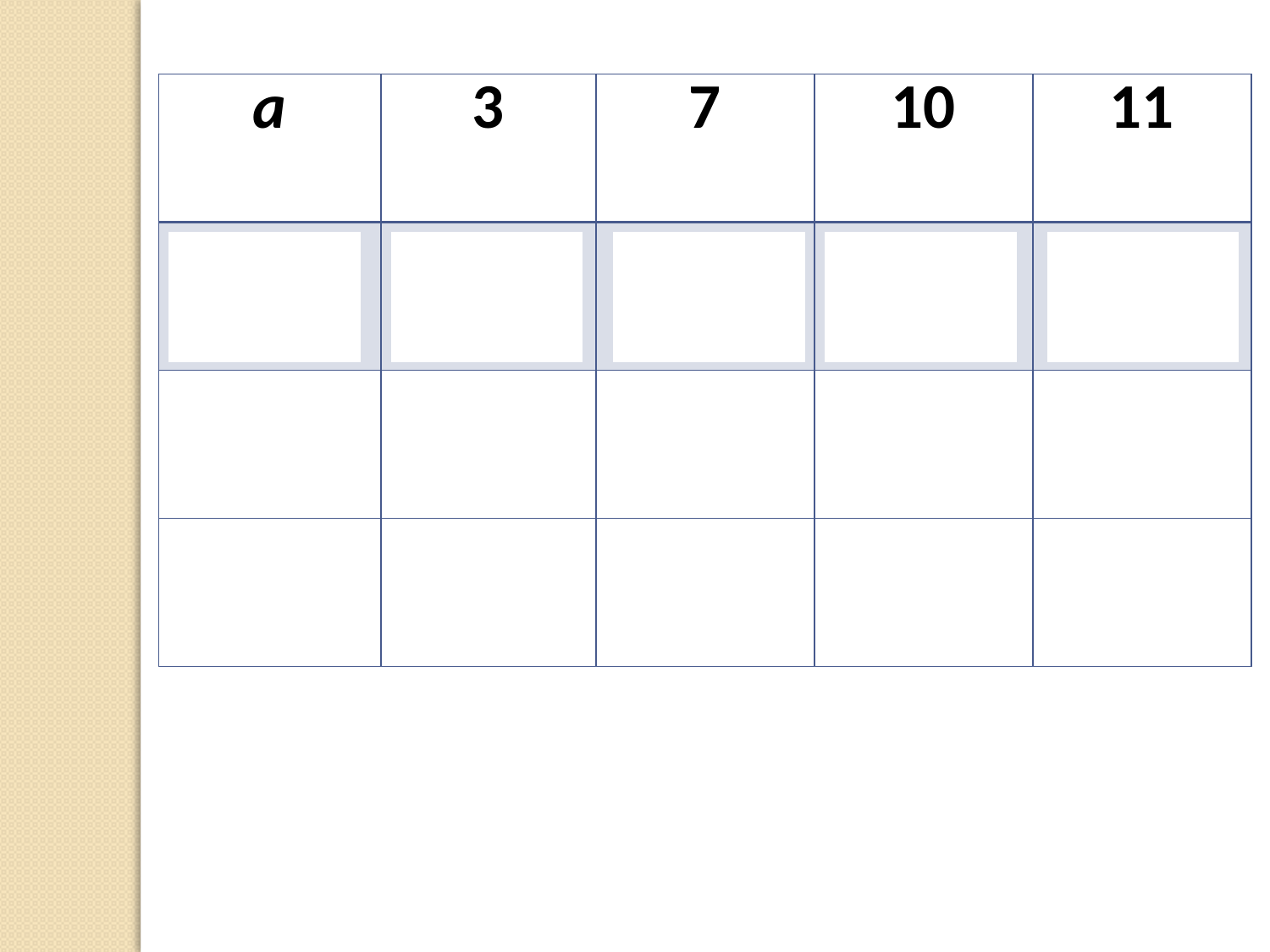

| a | 3 | 7 | 10 | 11 |
| --- | --- | --- | --- | --- |
| а · 9 | 27 | 63 | 90 | 99 |
|  | 26 | 62 | 89 | 98 |
|  | 28 | 64 | 91 | 100 |
|  |
| --- |
|  |
| --- |
|  |
| --- |
|  |
| --- |
|  |
| --- |
|  |
| --- |
|  |
| --- |
|  |
| --- |
|  |
| --- |
|  |
| --- |
|  |
| --- |
|  |
| --- |
|  |
| --- |